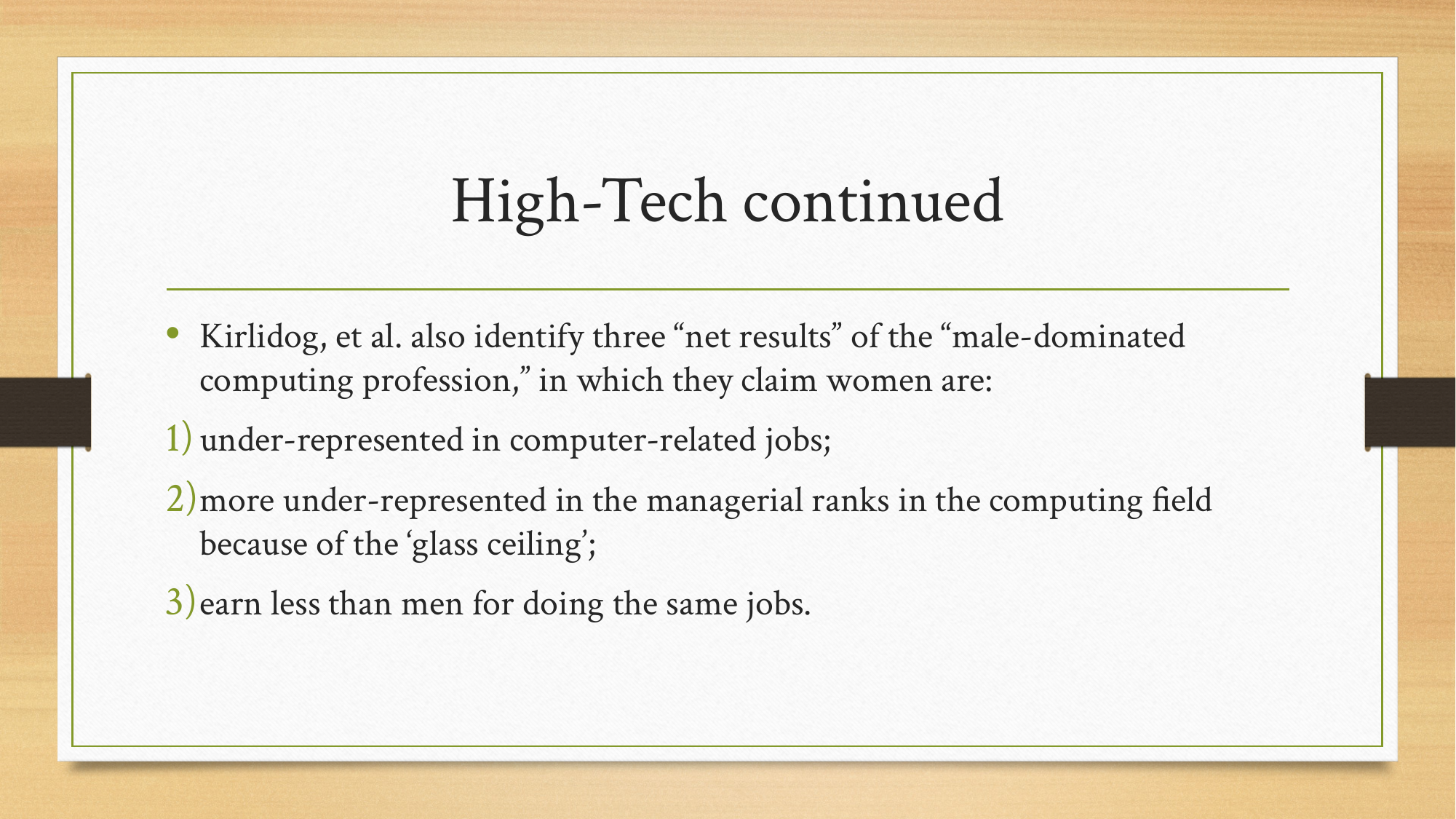

# High-Tech continued
Kirlidog, et al. also identify three “net results” of the “male-dominated computing profession,” in which they claim women are:
under-represented in computer-related jobs;
more under-represented in the managerial ranks in the computing field because of the ‘glass ceiling’;
earn less than men for doing the same jobs.